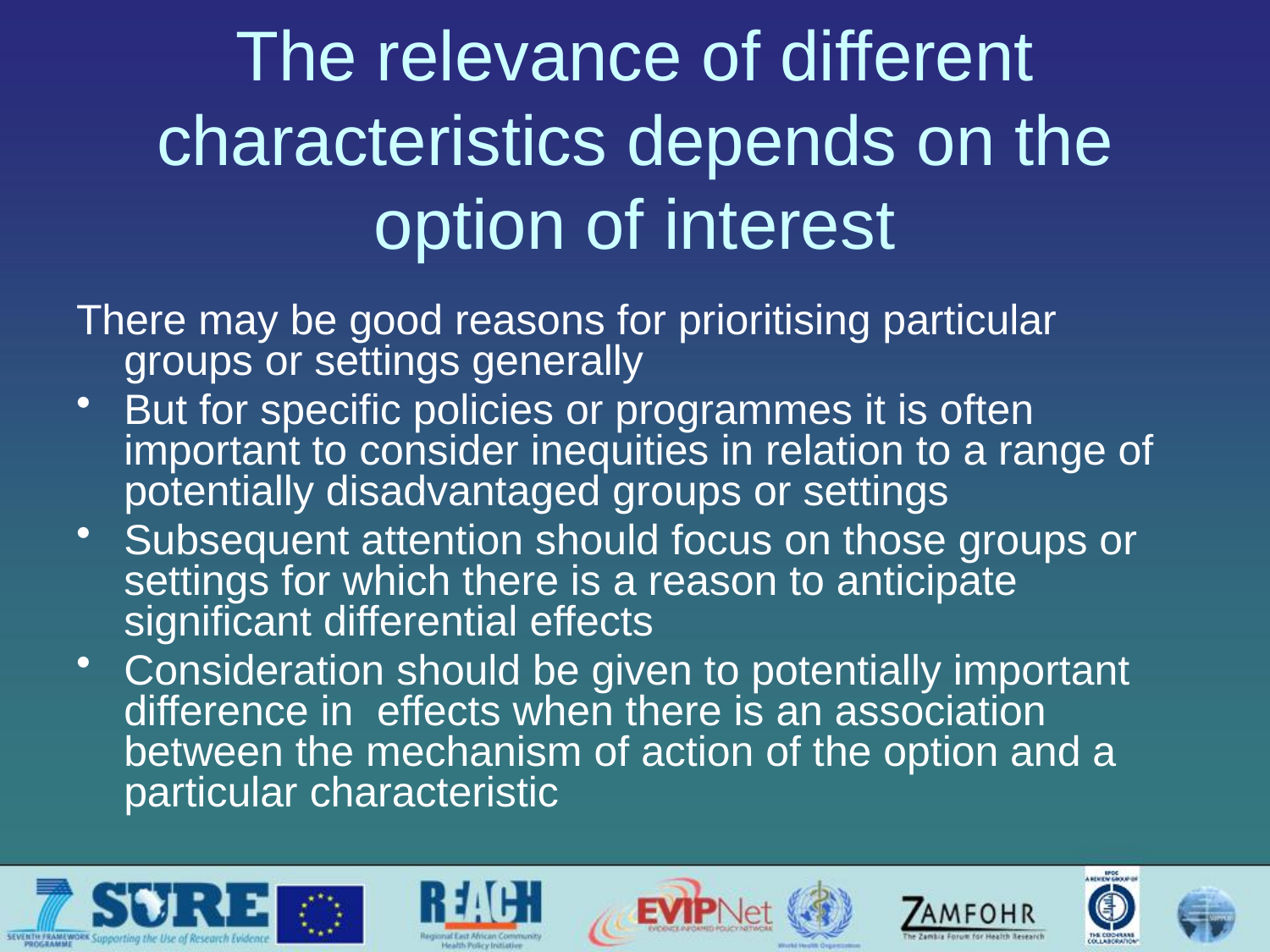

# The relevance of different characteristics depends on the option of interest
There may be good reasons for prioritising particular groups or settings generally
But for specific policies or programmes it is often important to consider inequities in relation to a range of potentially disadvantaged groups or settings
Subsequent attention should focus on those groups or settings for which there is a reason to anticipate significant differential effects
Consideration should be given to potentially important difference in  effects when there is an association between the mechanism of action of the option and a particular characteristic